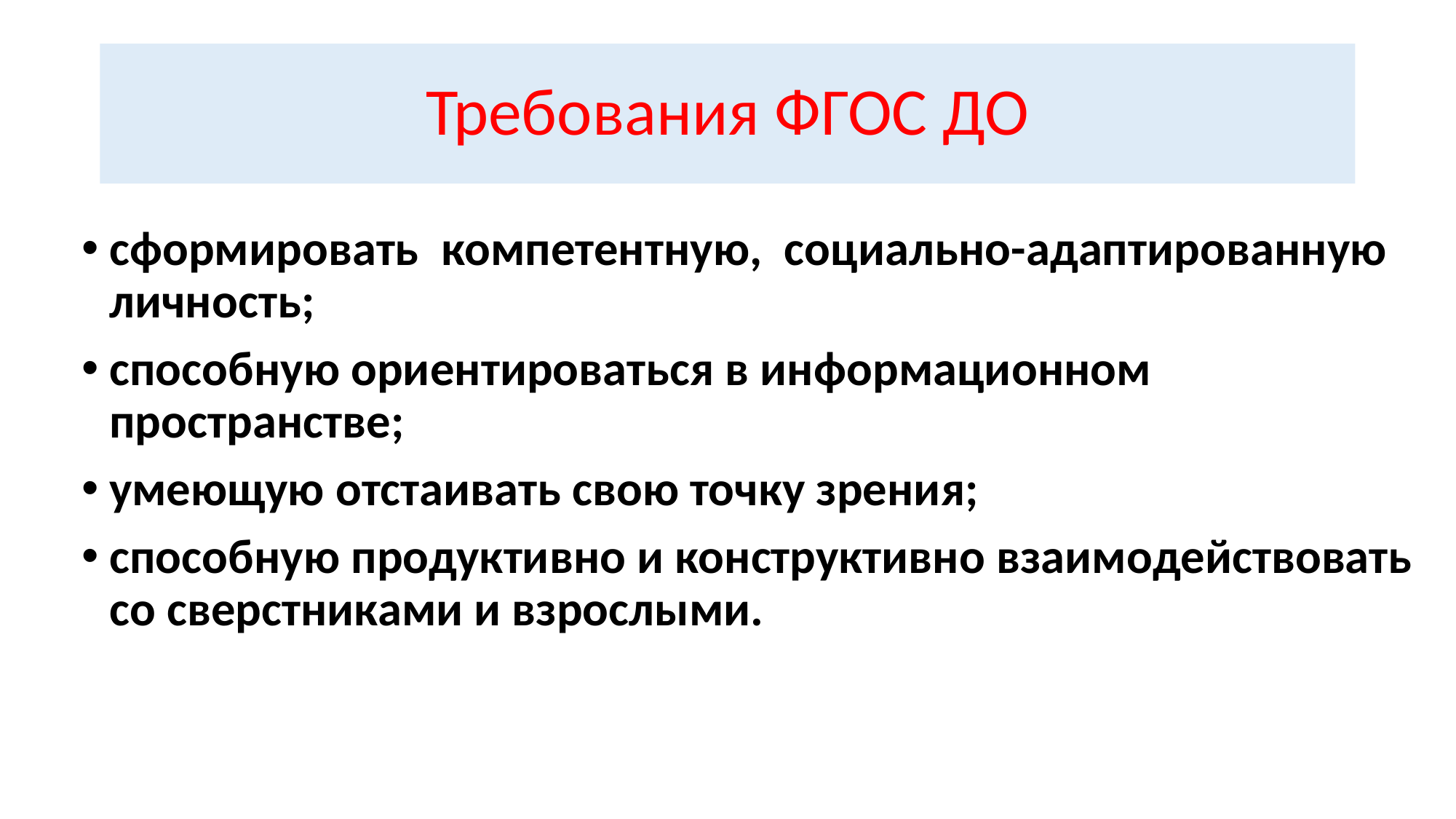

# Требования ФГОС ДО
сформировать  компетентную,  социально-адаптированную личность;
способную ориентироваться в информационном пространстве;
умеющую отстаивать свою точку зрения;
способную продуктивно и конструктивно взаимодействовать со сверстниками и взрослыми.